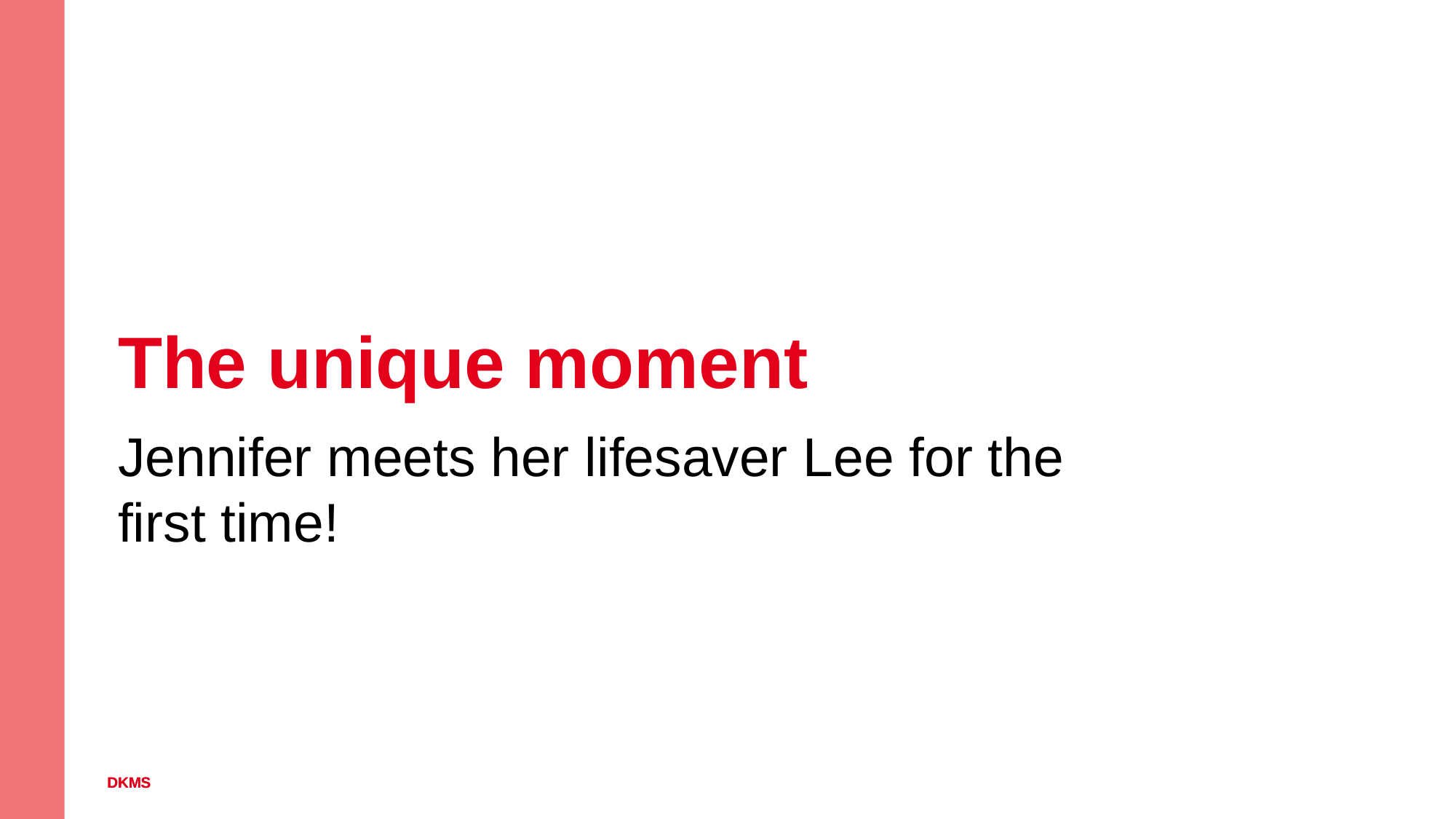

The unique moment
Jennifer meets her lifesaver Lee for the first time!
DKMS